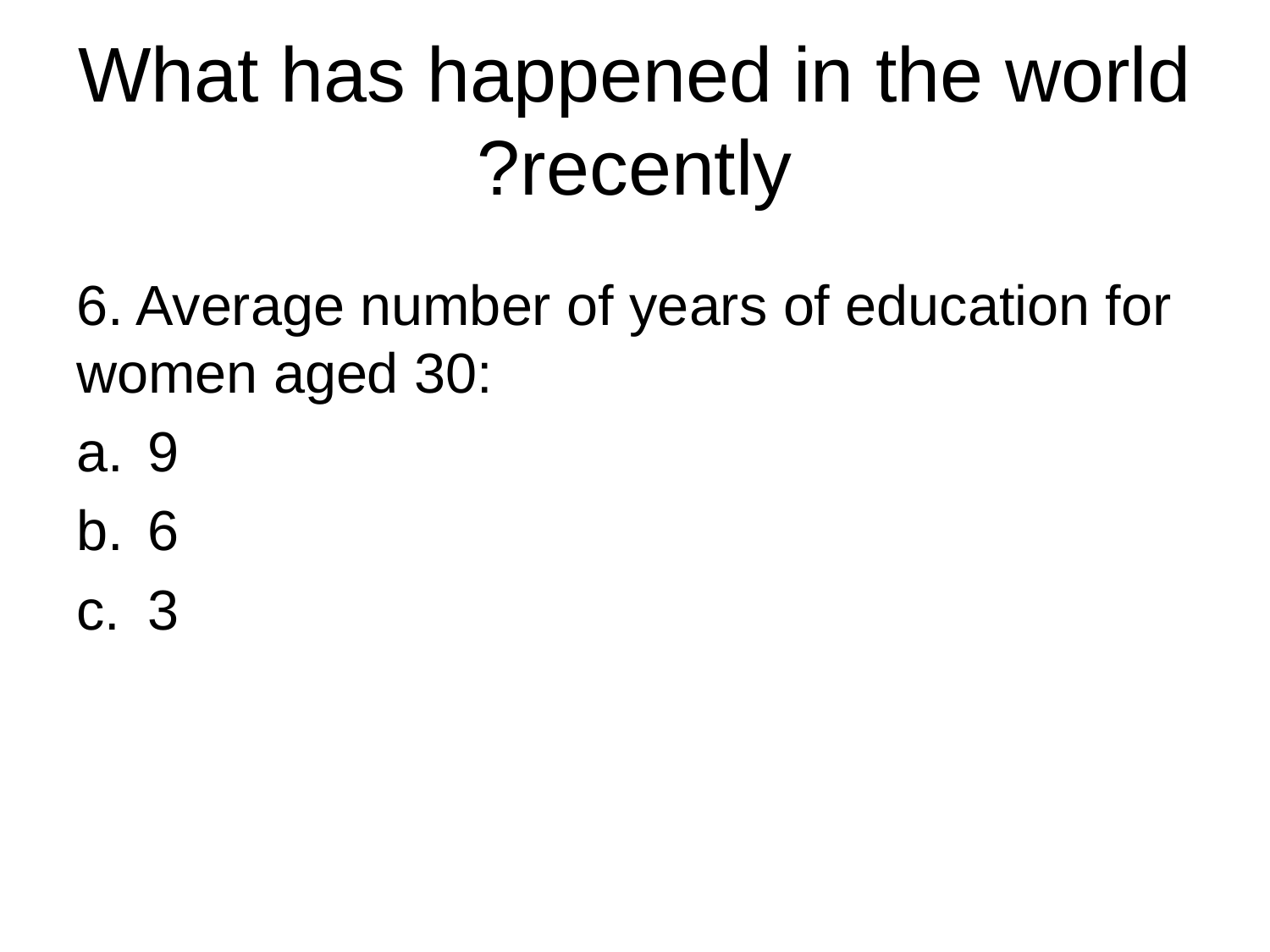

# What has happened in the world recently?
6. Average number of years of education for women aged 30:
9
6
3